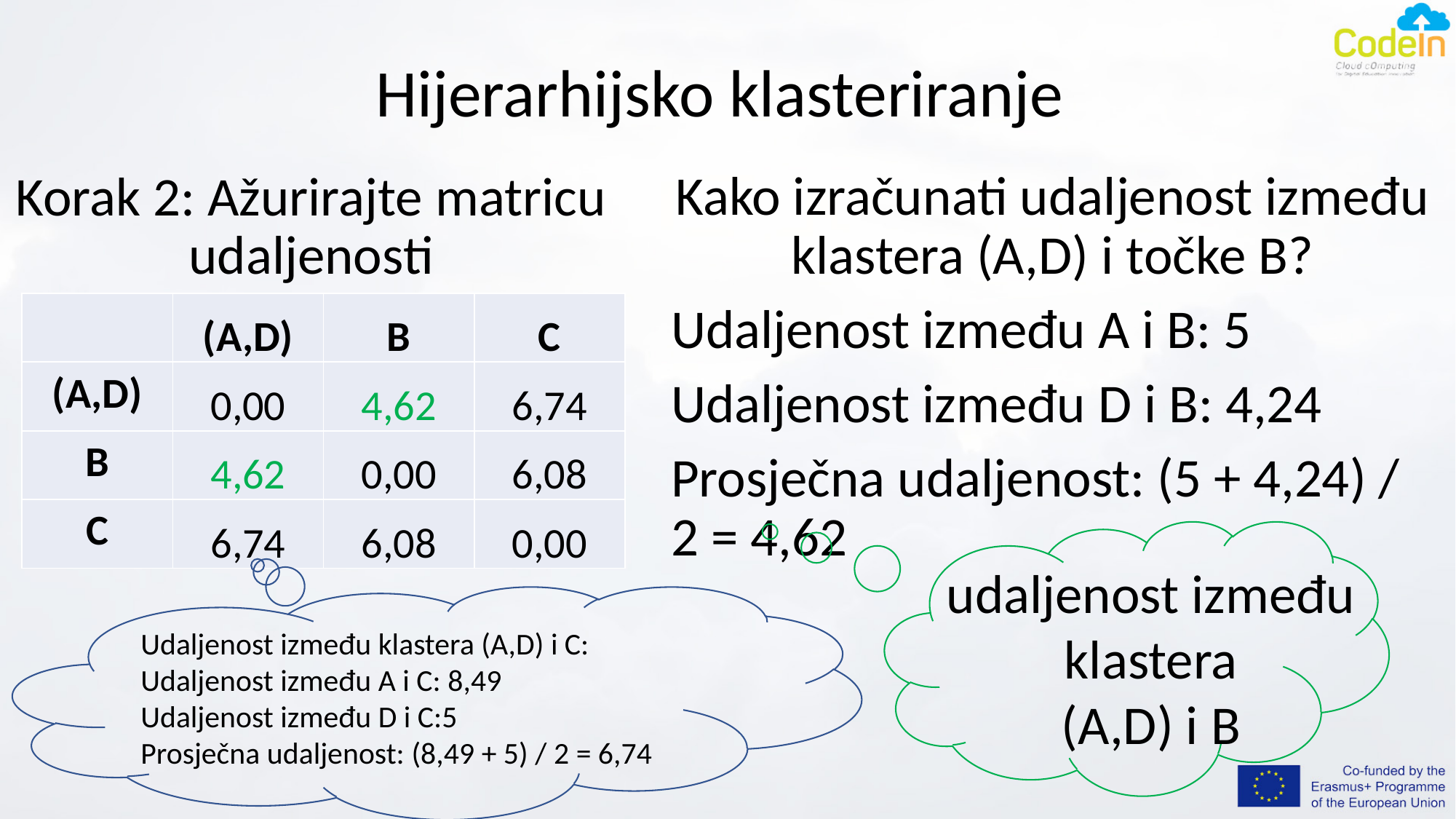

# Hijerarhijsko klasteriranje
Korak 2: Ažurirajte matricu udaljenosti
Kako izračunati udaljenost između klastera (A,D) i točke B?
Udaljenost između A i B: 5
Udaljenost između D i B: 4,24
Prosječna udaljenost: (5 + 4,24) / 2 = 4,62

|  | (A,D) | B | C |
| --- | --- | --- | --- |
| (A,D) | 0,00 | 4,62 | 6,74 |
| B | 4,62 | 0,00 | 6,08 |
| C | 6,74 | 6,08 | 0,00 |

udaljenost između klastera
(A,D) i B
Udaljenost između klastera (A,D) i C:
Udaljenost između A i C: 8,49
Udaljenost između D i C:5
Prosječna udaljenost: (8,49 + 5) / 2 = 6,74